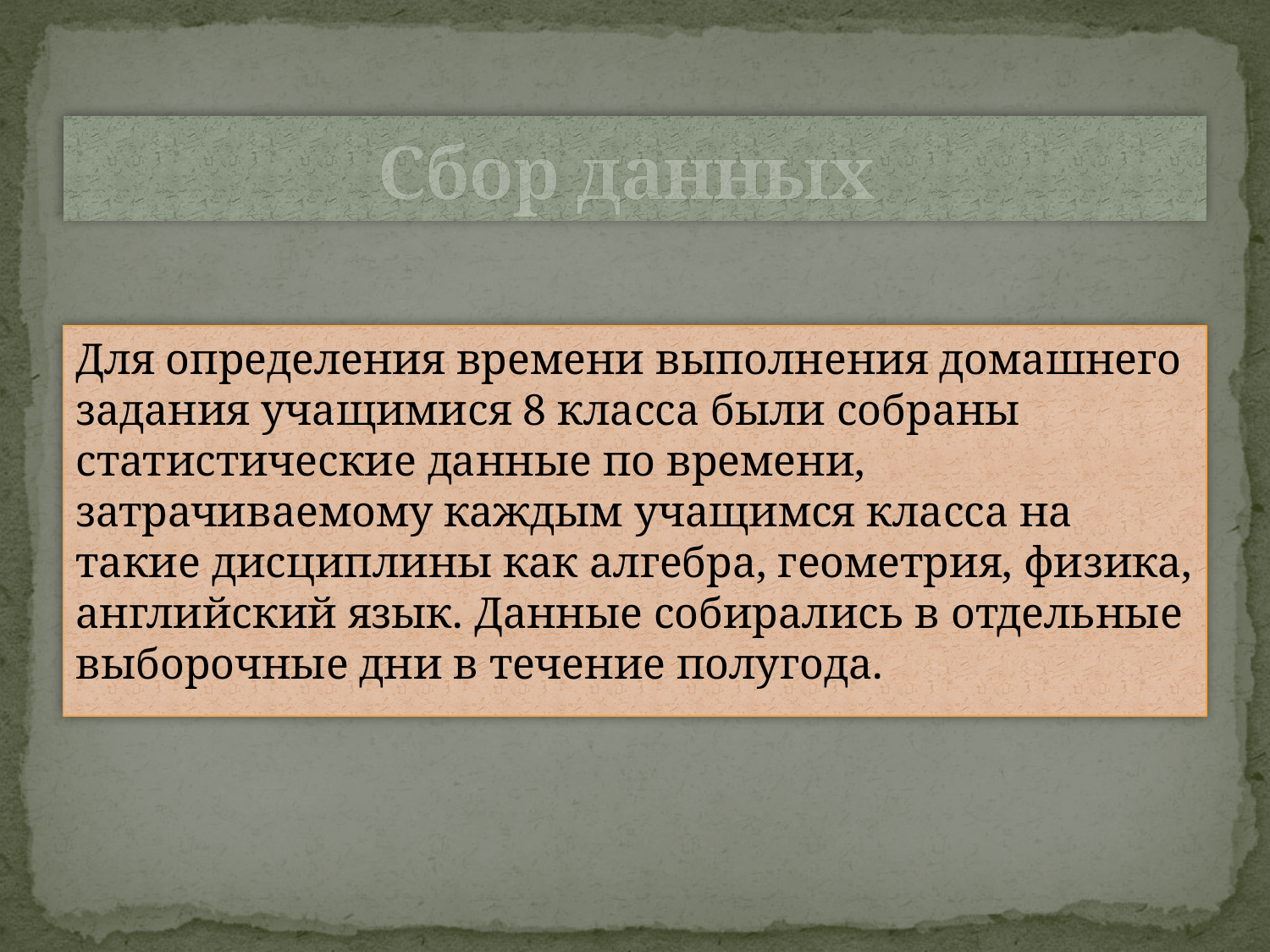

# Сбор данных
Для определения времени выполнения домашнего задания учащимися 8 класса были собраны статистические данные по времени, затрачиваемому каждым учащимся класса на такие дисциплины как алгебра, геометрия, физика, английский язык. Данные собирались в отдельные выборочные дни в течение полугода.